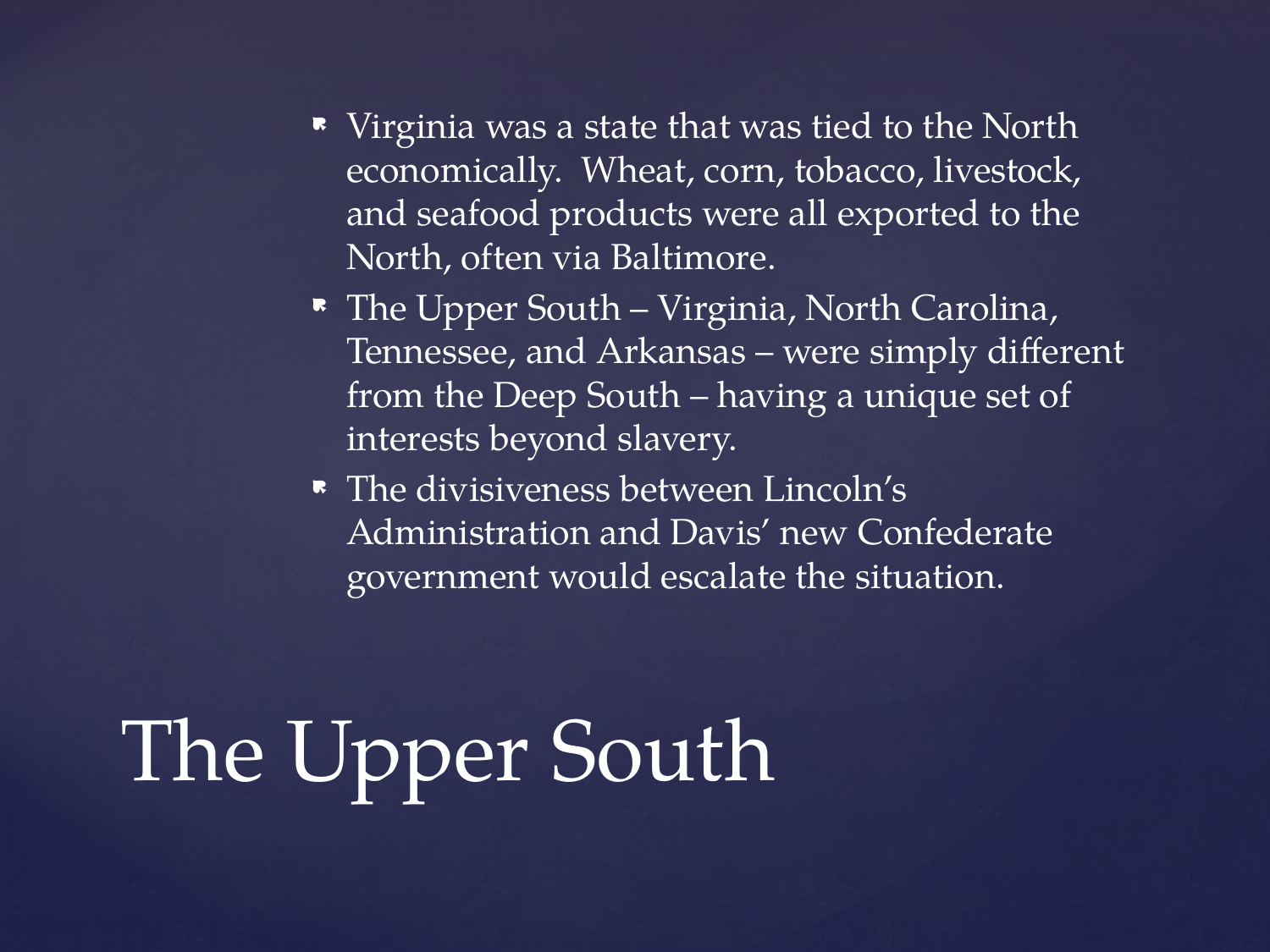

Virginia was a state that was tied to the North economically.  Wheat, corn, tobacco, livestock, and seafood products were all exported to the North, often via Baltimore.
The Upper South – Virginia, North Carolina, Tennessee, and Arkansas – were simply different from the Deep South – having a unique set of interests beyond slavery.
The divisiveness between Lincoln’s Administration and Davis’ new Confederate government would escalate the situation.
# The Upper South